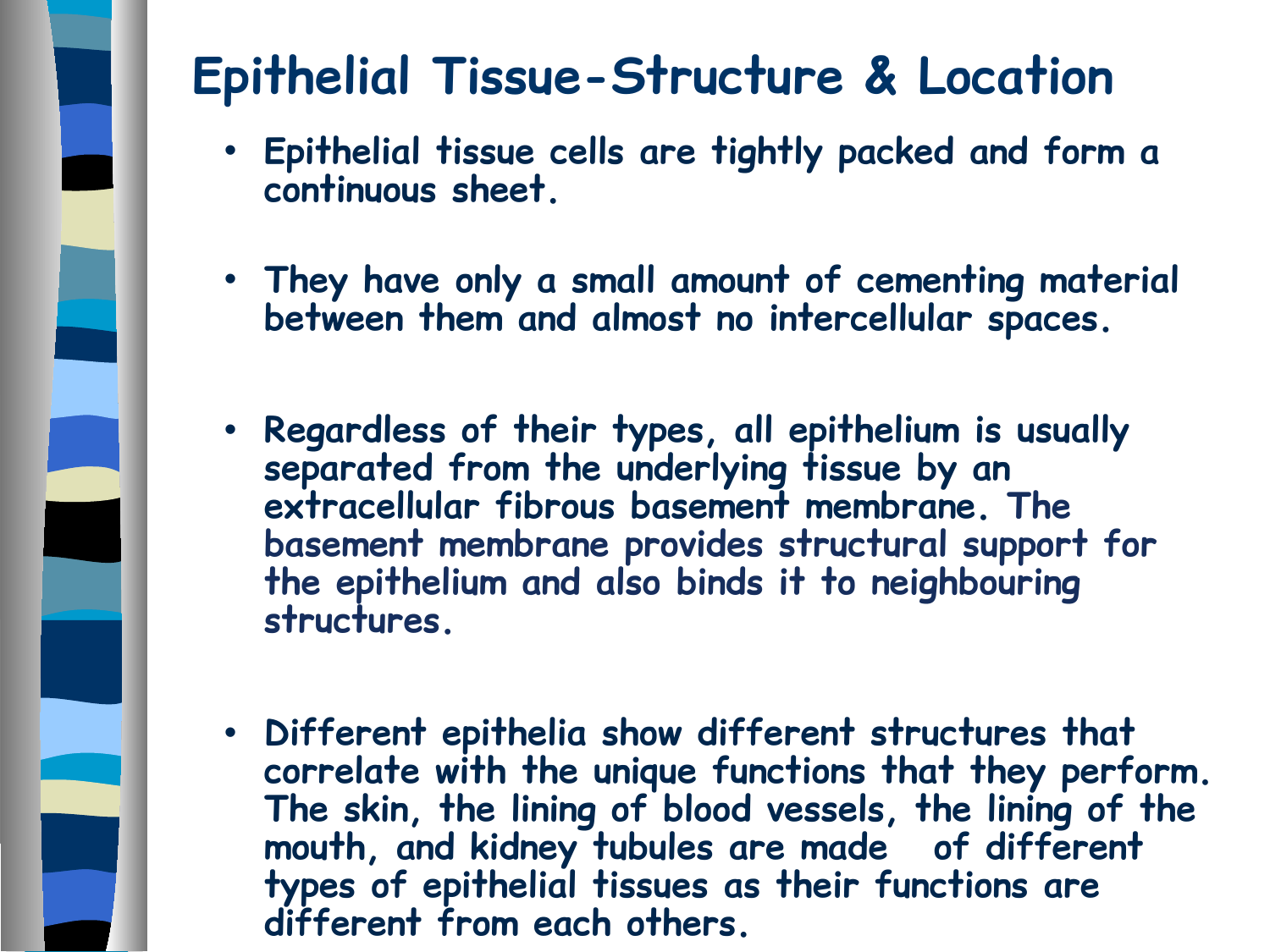

# Epithelial Tissue-Structure & Location
Epithelial tissue cells are tightly packed and form a continuous sheet.

They have only a small amount of cementing material between them and almost no intercellular spaces.

Regardless of their types, all epithelium is usually separated from the underlying tissue by an extracellular fibrous basement membrane. The basement membrane provides structural support for the epithelium and also binds it to neighbouring structures.

Different epithelia show different structures that correlate with the unique functions that they perform. The skin, the lining of blood vessels, the lining of the mouth, and kidney tubules are made   of different types of epithelial tissues as their functions are different from each others.